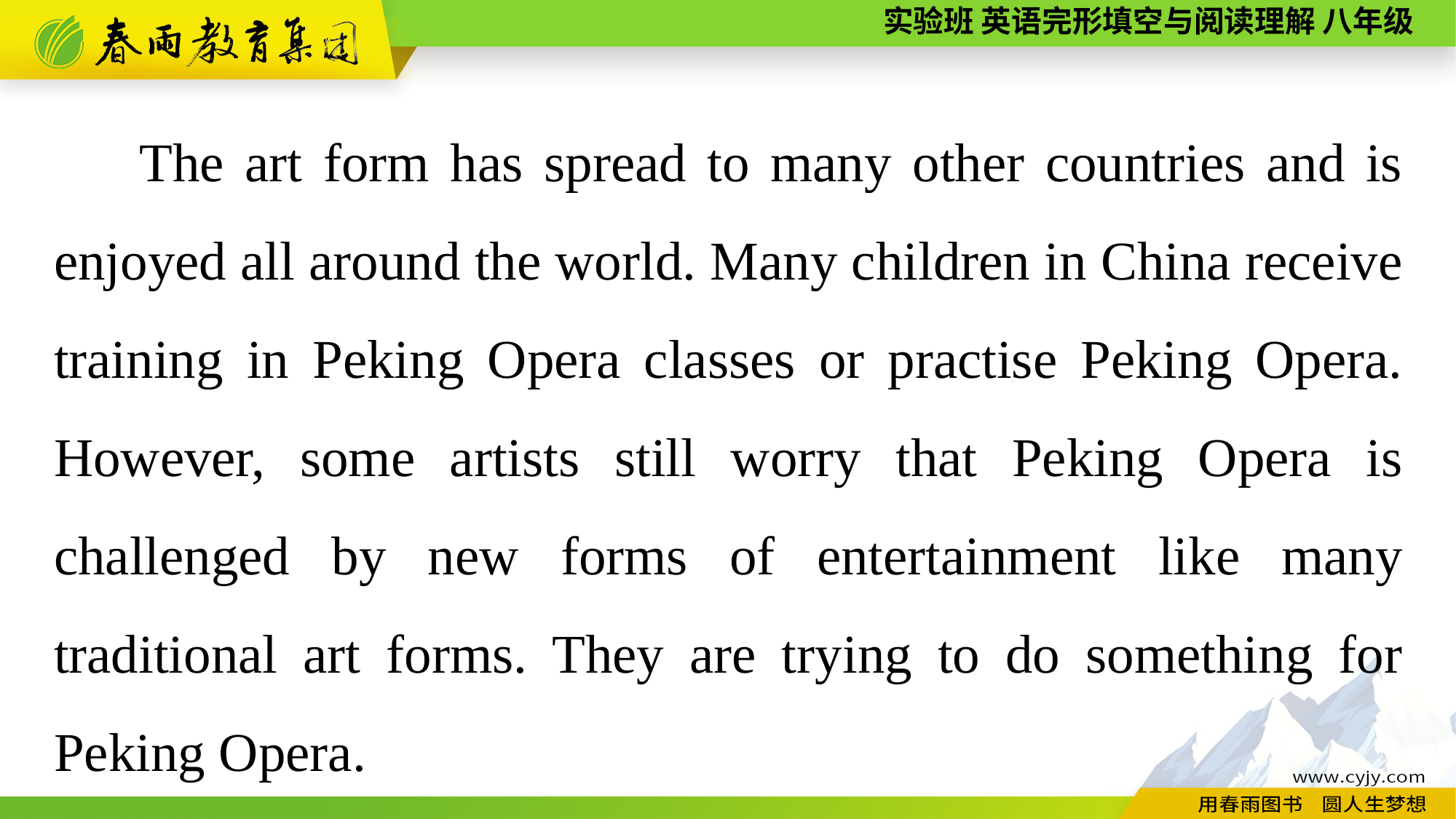

The art form has spread to many other countries and is enjoyed all around the world. Many children in China receive training in Peking Opera classes or practise Peking Opera. However, some artists still worry that Peking Opera is challenged by new forms of entertainment like many traditional art forms. They are trying to do something for Peking Opera.